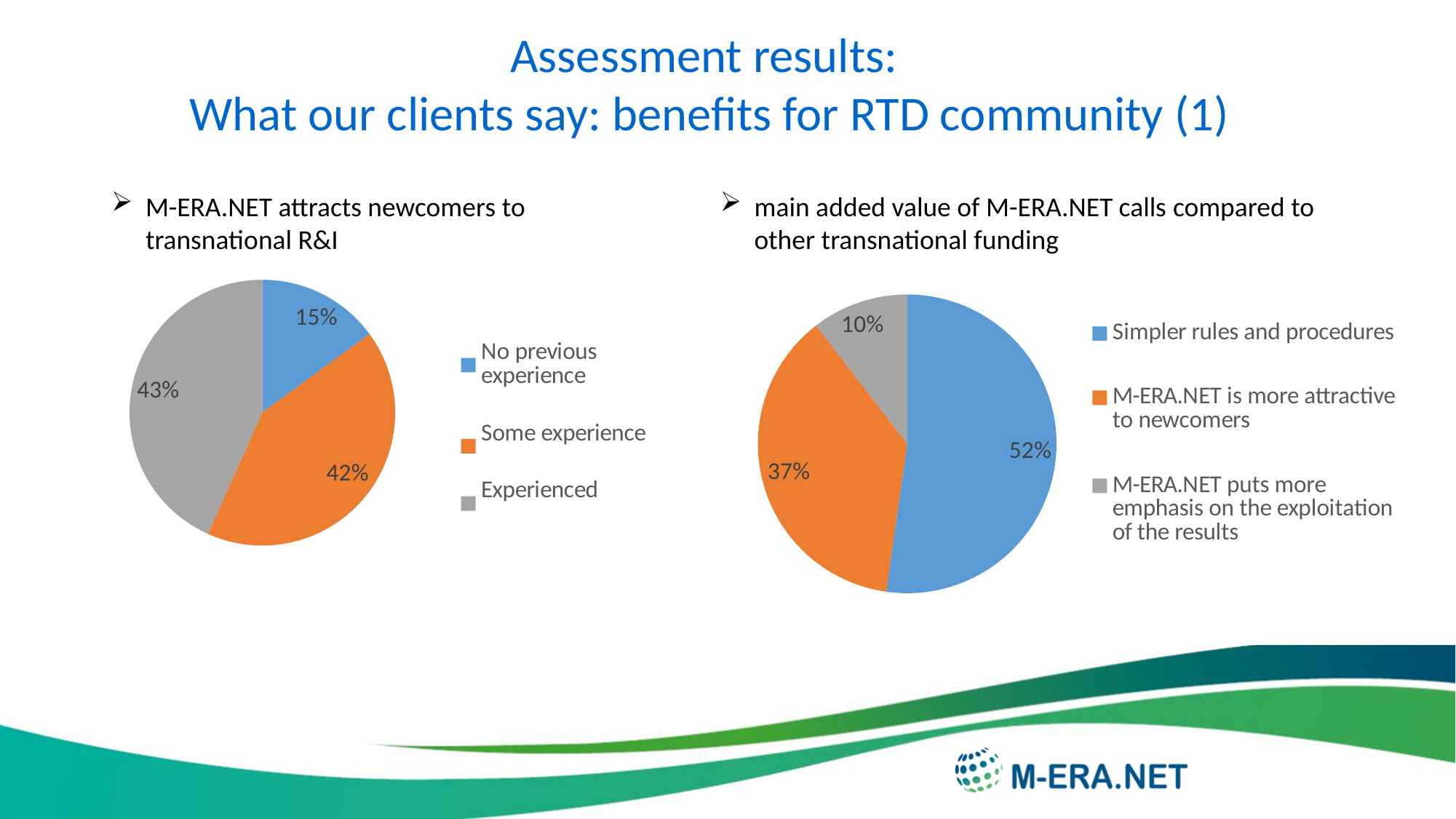

Assessment results:
What our clients say: benefits for RTD community (1)
M-ERA.NET attracts newcomers to transnational R&I
main added value of M-ERA.NET calls compared to other transnational funding

### Chart

| Category | Totalt |
|---|---|
| No previous experience | 10.0 |
| Some experience | 28.0 |
| Experienced | 29.0 |

### Chart

| Category | Totalt |
|---|---|
| Simpler rules and procedures | 35.0 |
| M-ERA.NET is more attractive to newcomers | 25.0 |
| M-ERA.NET puts more emphasis on the exploitation of the results | 7.0 |